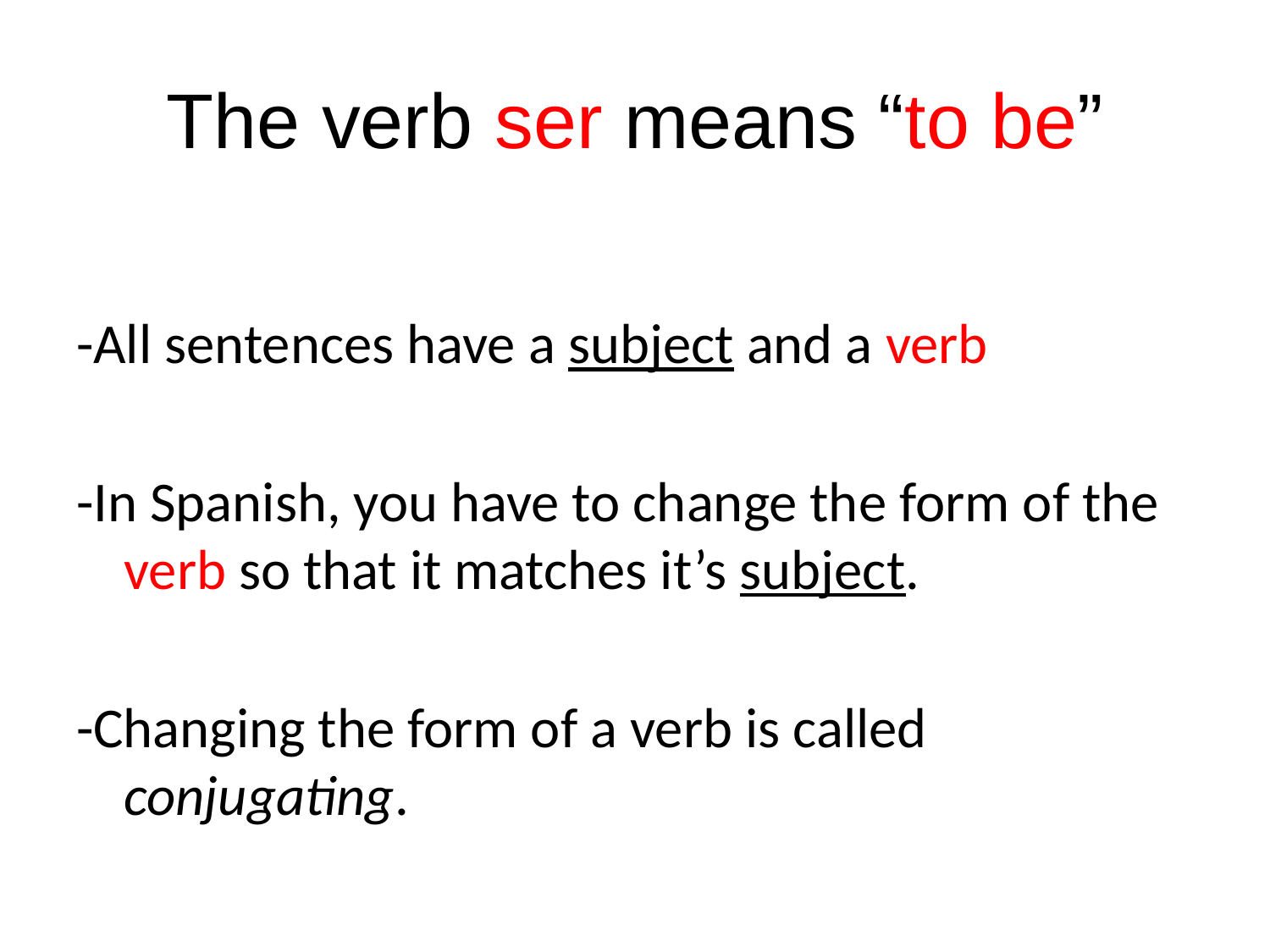

# The verb ser means “to be”

-All sentences have a subject and a verb

-In Spanish, you have to change the form of the verb so that it matches it’s subject.

-Changing the form of a verb is called conjugating.